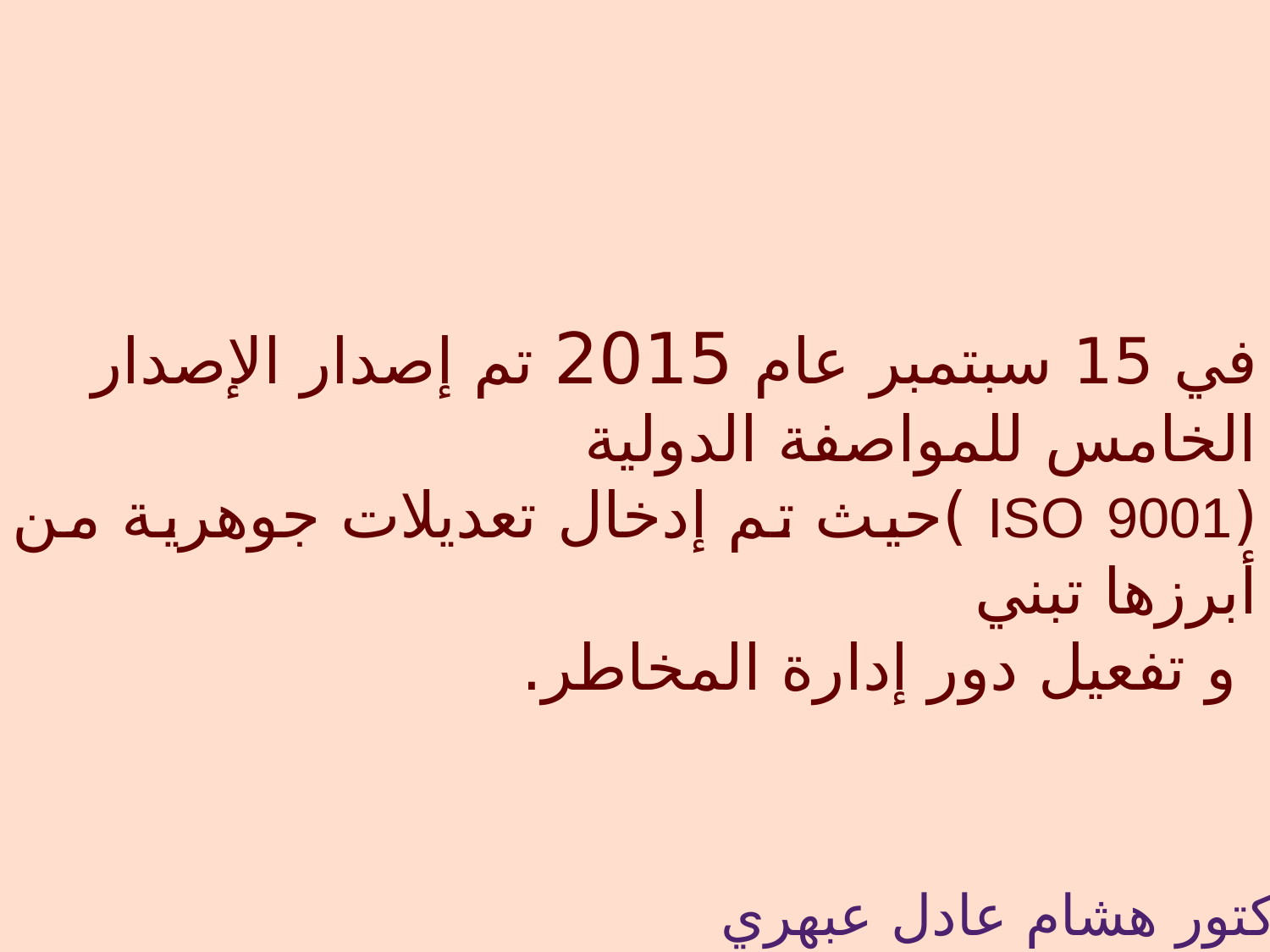

في 15 سبتمبر عام 2015 تم إصدار الإصدار الخامس للمواصفة الدولية
(ISO 9001 )حيث تم إدخال تعديلات جوهرية من أبرزها تبني
 و تفعيل دور إدارة المخاطر.

الدكتور هشام عادل عبهري